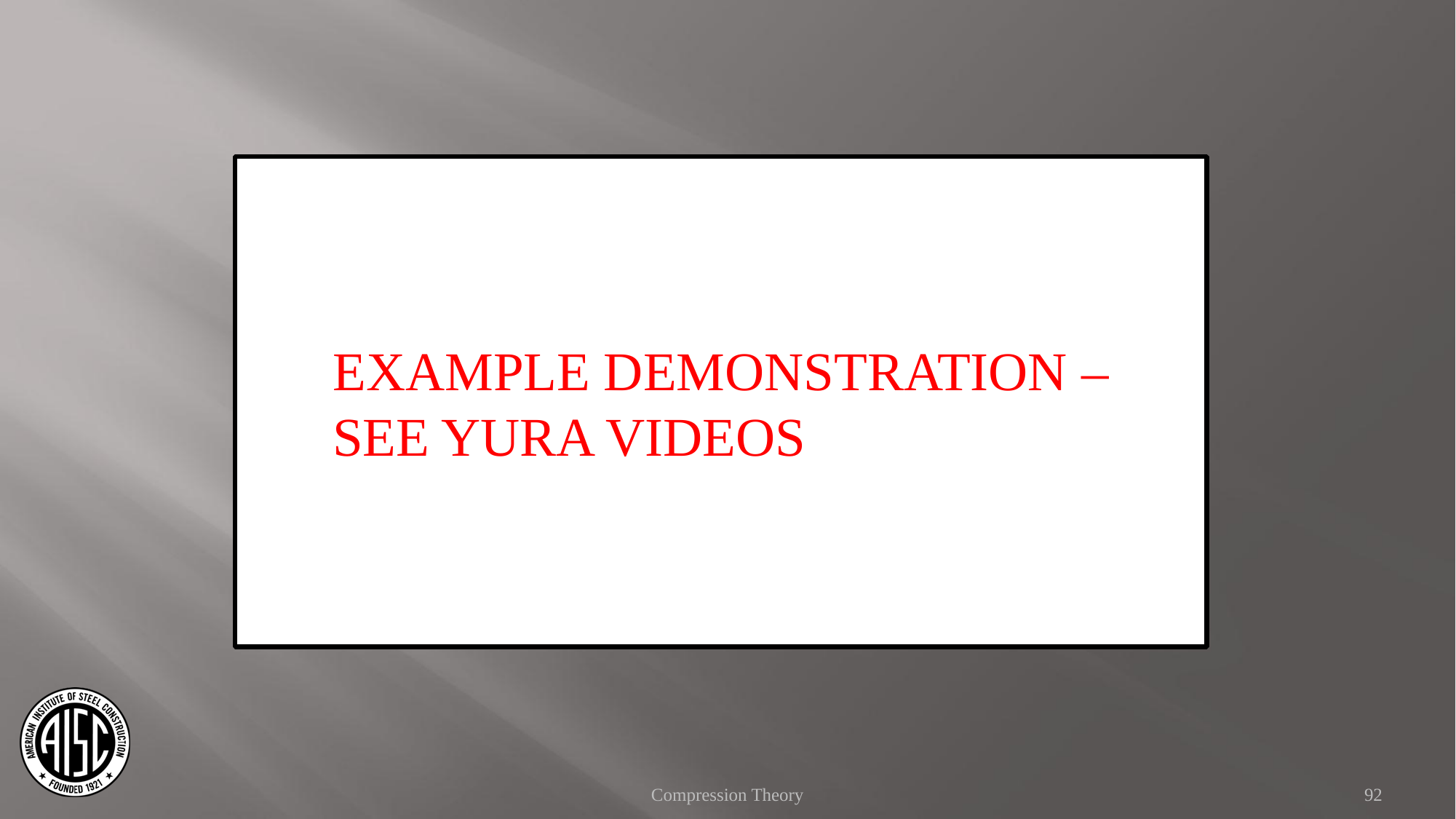

EXAMPLE DEMONSTRATION –
SEE YURA VIDEOS
Compression Theory
92